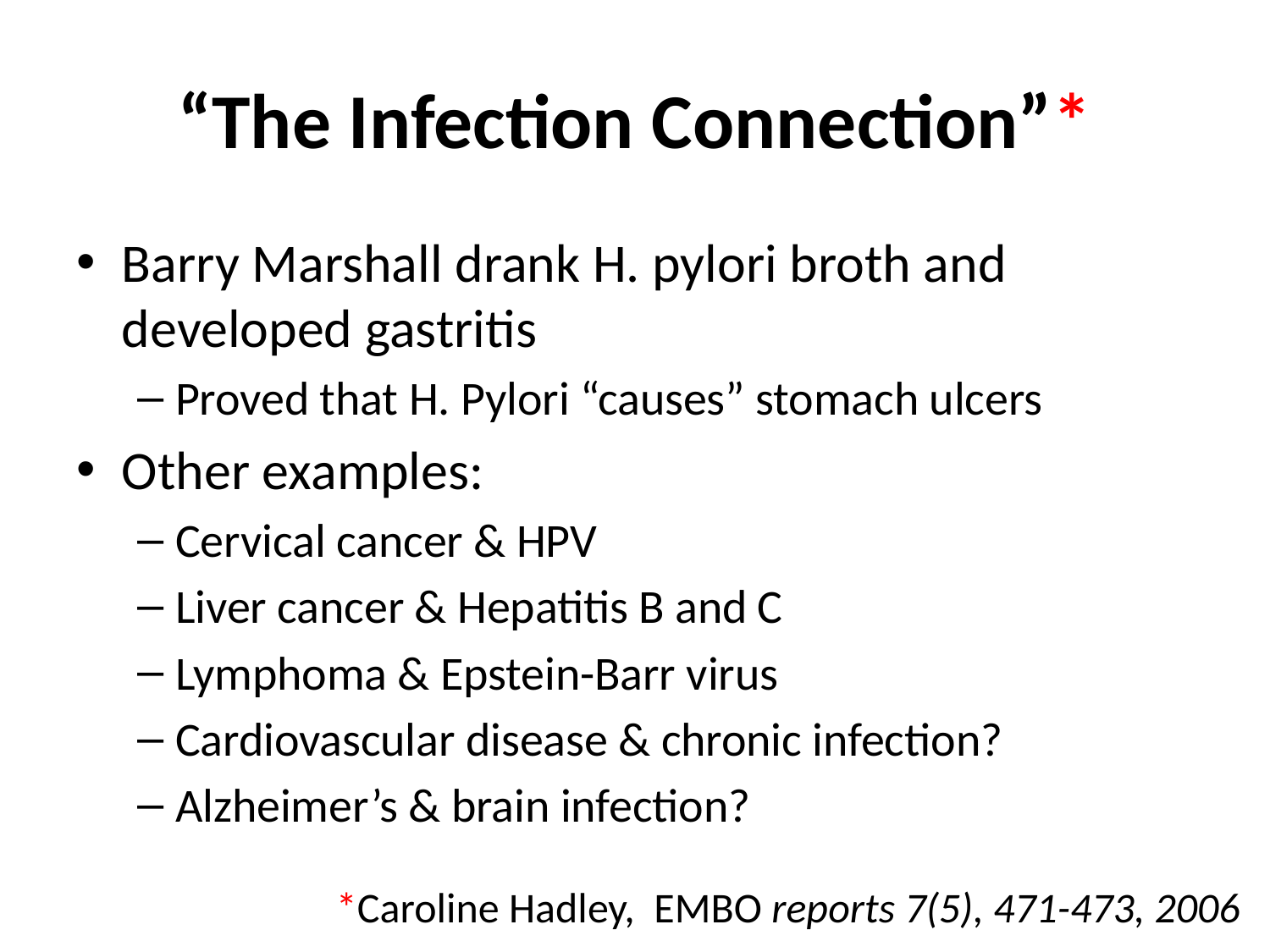

# “The Infection Connection”*
Barry Marshall drank H. pylori broth and developed gastritis
Proved that H. Pylori “causes” stomach ulcers
Other examples:
Cervical cancer & HPV
Liver cancer & Hepatitis B and C
Lymphoma & Epstein-Barr virus
Cardiovascular disease & chronic infection?
Alzheimer’s & brain infection?
*Caroline Hadley,  EMBO reports 7(5), 471-473, 2006